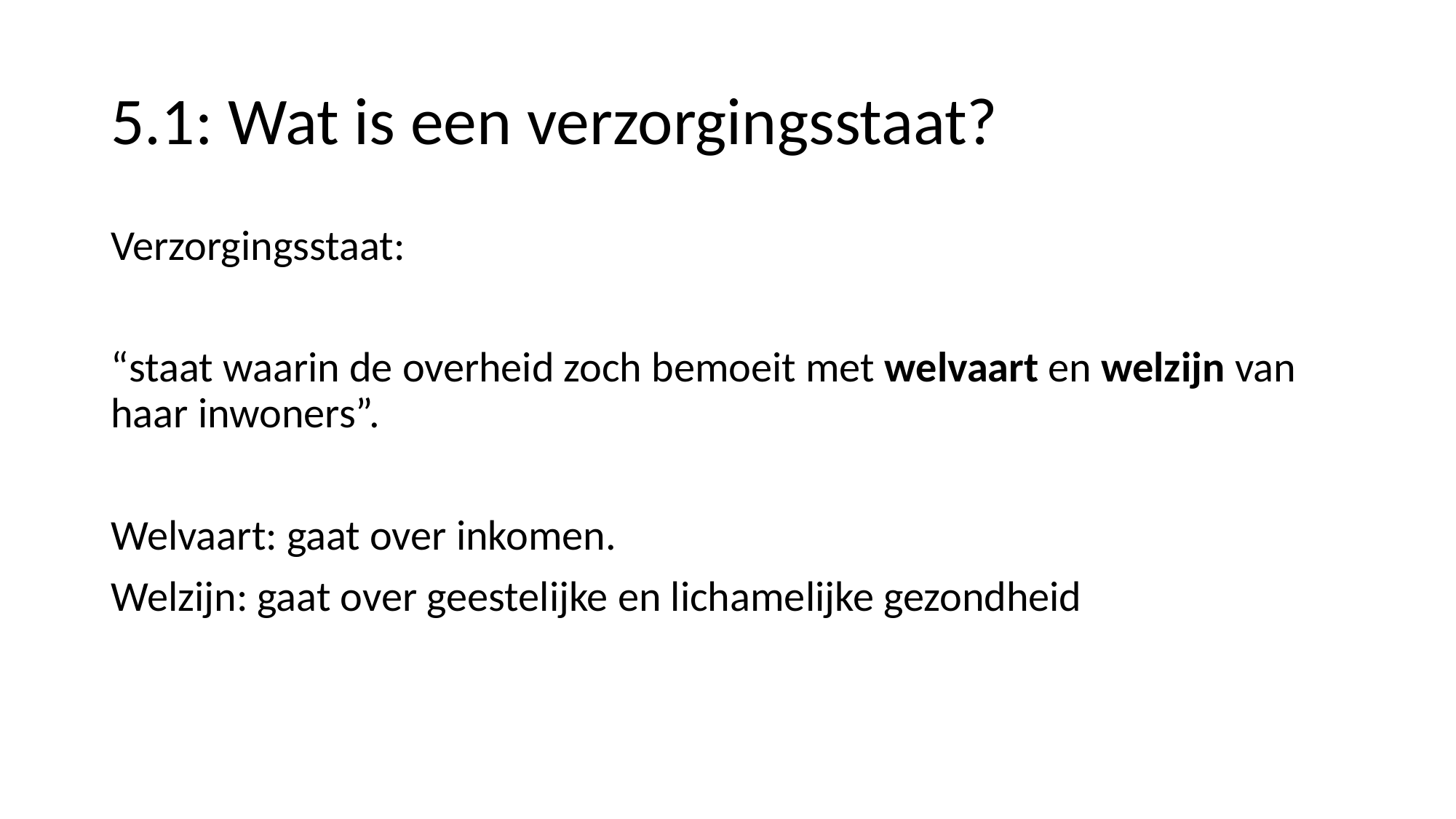

# 5.1: Wat is een verzorgingsstaat?
Verzorgingsstaat:

“staat waarin de overheid zoch bemoeit met welvaart en welzijn van haar inwoners”.

Welvaart: gaat over inkomen.
Welzijn: gaat over geestelijke en lichamelijke gezondheid